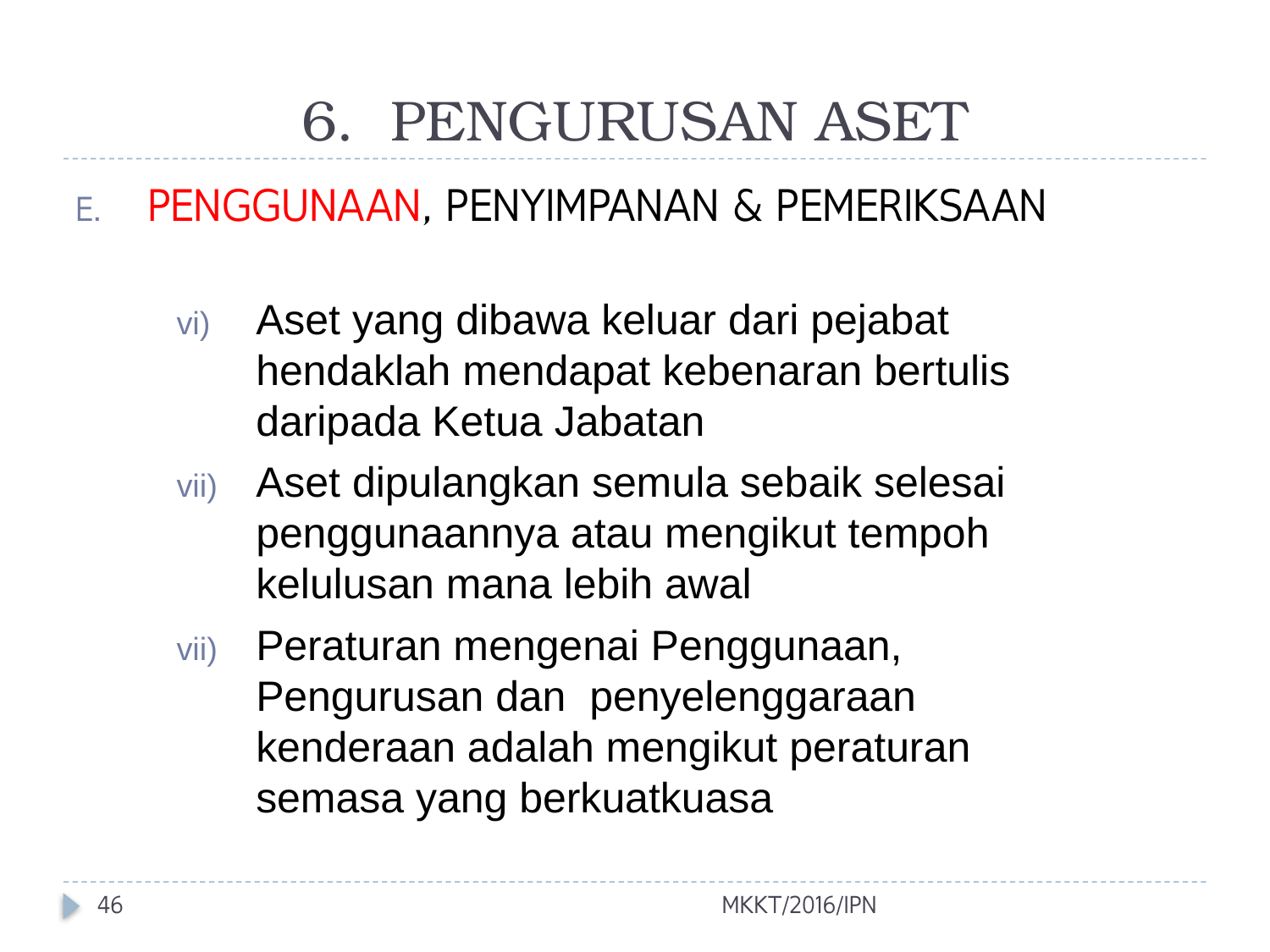

# 6.  PENGURUSAN ASET
PENGGUNAAN, PENYIMPANAN & PEMERIKSAAN

Aset yang dibawa keluar dari pejabat hendaklah mendapat kebenaran bertulis daripada Ketua Jabatan
Aset dipulangkan semula sebaik selesai penggunaannya atau mengikut tempoh kelulusan mana lebih awal
Peraturan mengenai Penggunaan, Pengurusan dan  penyelenggaraan kenderaan adalah mengikut peraturan semasa yang berkuatkuasa
46
MKKT/2016/IPN